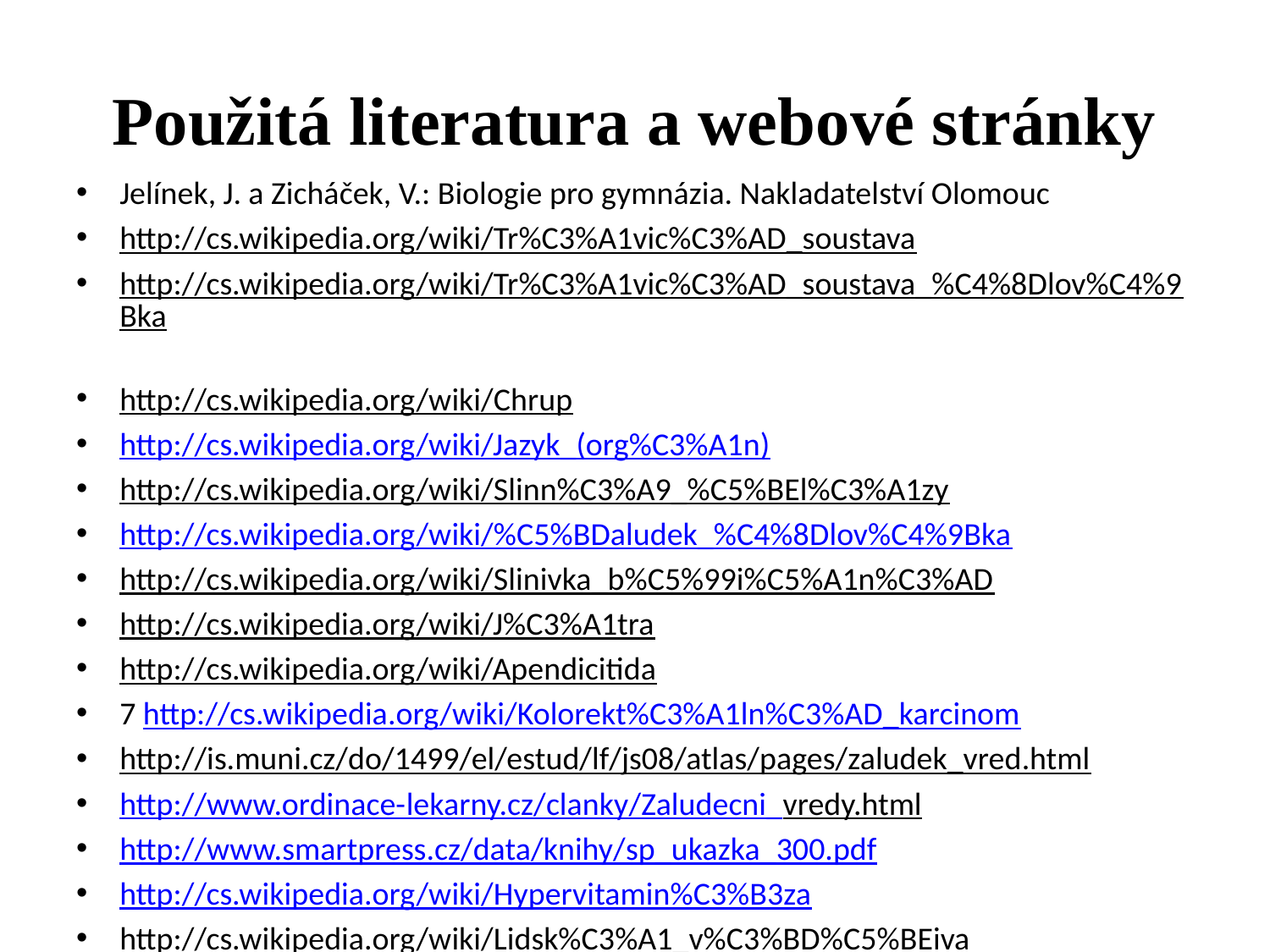

# Použitá literatura a webové stránky
Jelínek, J. a Zicháček, V.: Biologie pro gymnázia. Nakladatelství Olomouc
http://cs.wikipedia.org/wiki/Tr%C3%A1vic%C3%AD_soustava
http://cs.wikipedia.org/wiki/Tr%C3%A1vic%C3%AD_soustava_%C4%8Dlov%C4%9Bka
http://cs.wikipedia.org/wiki/Chrup
http://cs.wikipedia.org/wiki/Jazyk_(org%C3%A1n)
http://cs.wikipedia.org/wiki/Slinn%C3%A9_%C5%BEl%C3%A1zy
http://cs.wikipedia.org/wiki/%C5%BDaludek_%C4%8Dlov%C4%9Bka
http://cs.wikipedia.org/wiki/Slinivka_b%C5%99i%C5%A1n%C3%AD
http://cs.wikipedia.org/wiki/J%C3%A1tra
http://cs.wikipedia.org/wiki/Apendicitida
7 http://cs.wikipedia.org/wiki/Kolorekt%C3%A1ln%C3%AD_karcinom
http://is.muni.cz/do/1499/el/estud/lf/js08/atlas/pages/zaludek_vred.html
http://www.ordinace-lekarny.cz/clanky/Zaludecni_vredy.html
http://www.smartpress.cz/data/knihy/sp_ukazka_300.pdf
http://cs.wikipedia.org/wiki/Hypervitamin%C3%B3za
http://cs.wikipedia.org/wiki/Lidsk%C3%A1_v%C3%BD%C5%BEiva
http://www.mte.cz/stravovani-kolik-jidla.htm